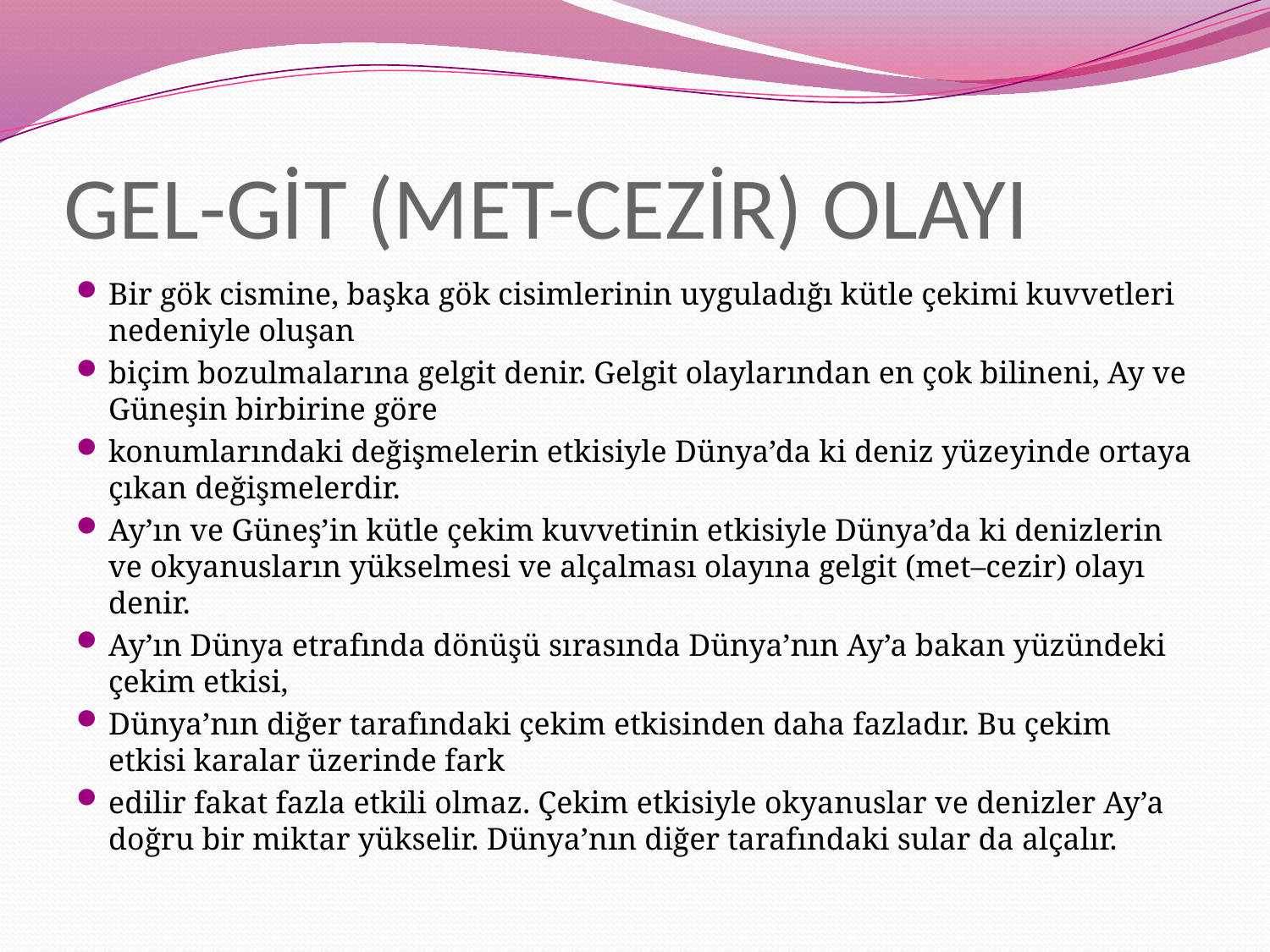

# GEL-GİT (MET-CEZİR) OLAYI
Bir gök cismine, başka gök cisimlerinin uyguladığı kütle çekimi kuvvetleri nedeniyle oluşan
biçim bozulmalarına gelgit denir. Gelgit olaylarından en çok bilineni, Ay ve Güneşin birbirine göre
konumlarındaki değişmelerin etkisiyle Dünya’da ki deniz yüzeyinde ortaya çıkan değişmelerdir.
Ay’ın ve Güneş’in kütle çekim kuvvetinin etkisiyle Dünya’da ki denizlerin ve okyanusların yükselmesi ve alçalması olayına gelgit (met–cezir) olayı denir.
Ay’ın Dünya etrafında dönüşü sırasında Dünya’nın Ay’a bakan yüzündeki çekim etkisi,
Dünya’nın diğer tarafındaki çekim etkisinden daha fazladır. Bu çekim etkisi karalar üzerinde fark
edilir fakat fazla etkili olmaz. Çekim etkisiyle okyanuslar ve denizler Ay’a doğru bir miktar yükselir. Dünya’nın diğer tarafındaki sular da alçalır.